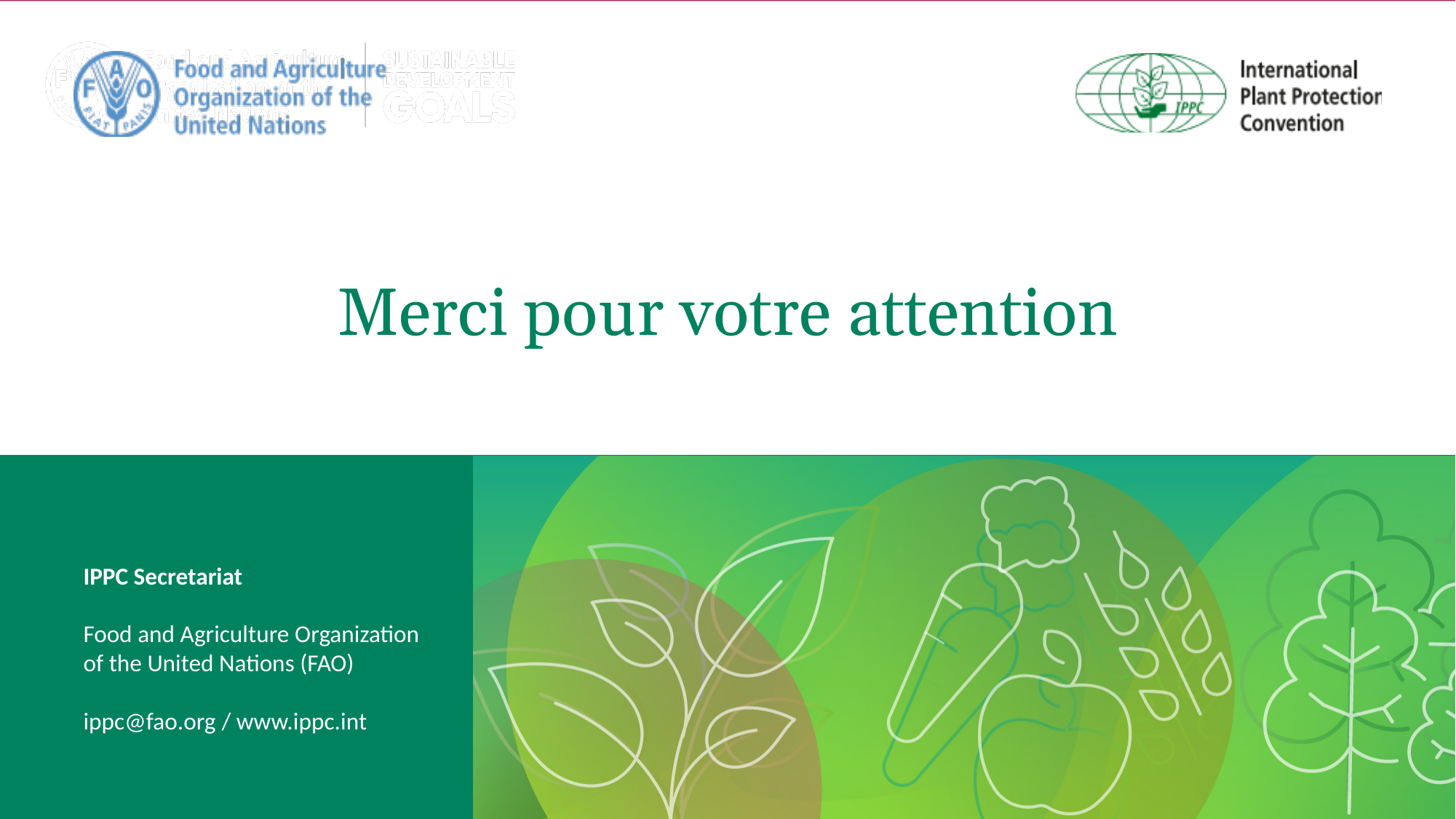

# Merci pour votre attention
IPPC Secretariat
Food and Agriculture Organization
of the United Nations (FAO)
ippc@fao.org / www.ippc.int